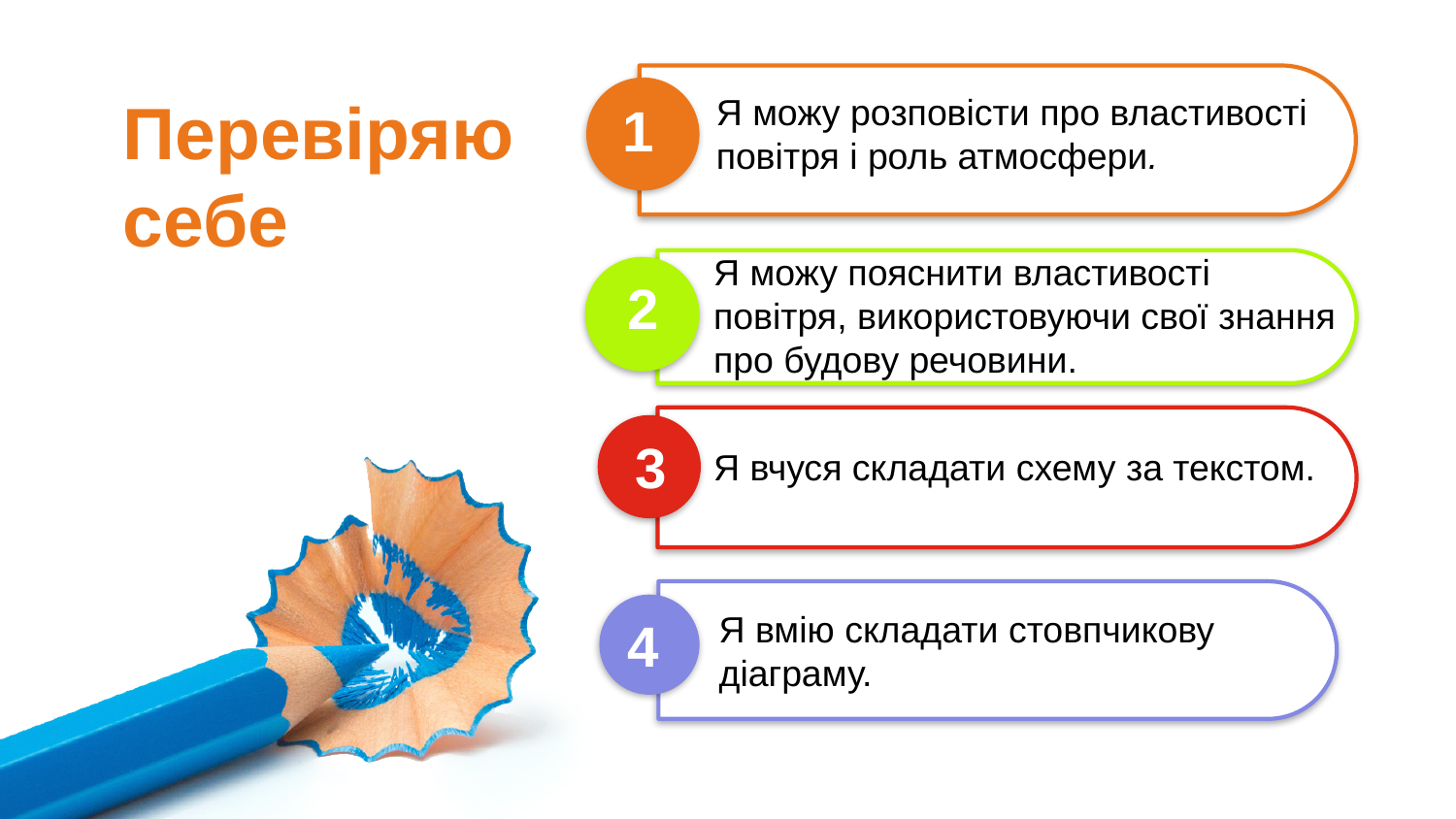

Перевіряю себе

Я можу розповісти про властивості повітря і роль атмосфери.
1

Я можу пояснити властивості
повітря, використовуючи свої знання
про будову речовини.

2

3
Я вчуся складати схему за текстом.

Я вмію складати стовпчикову
діаграму.

4